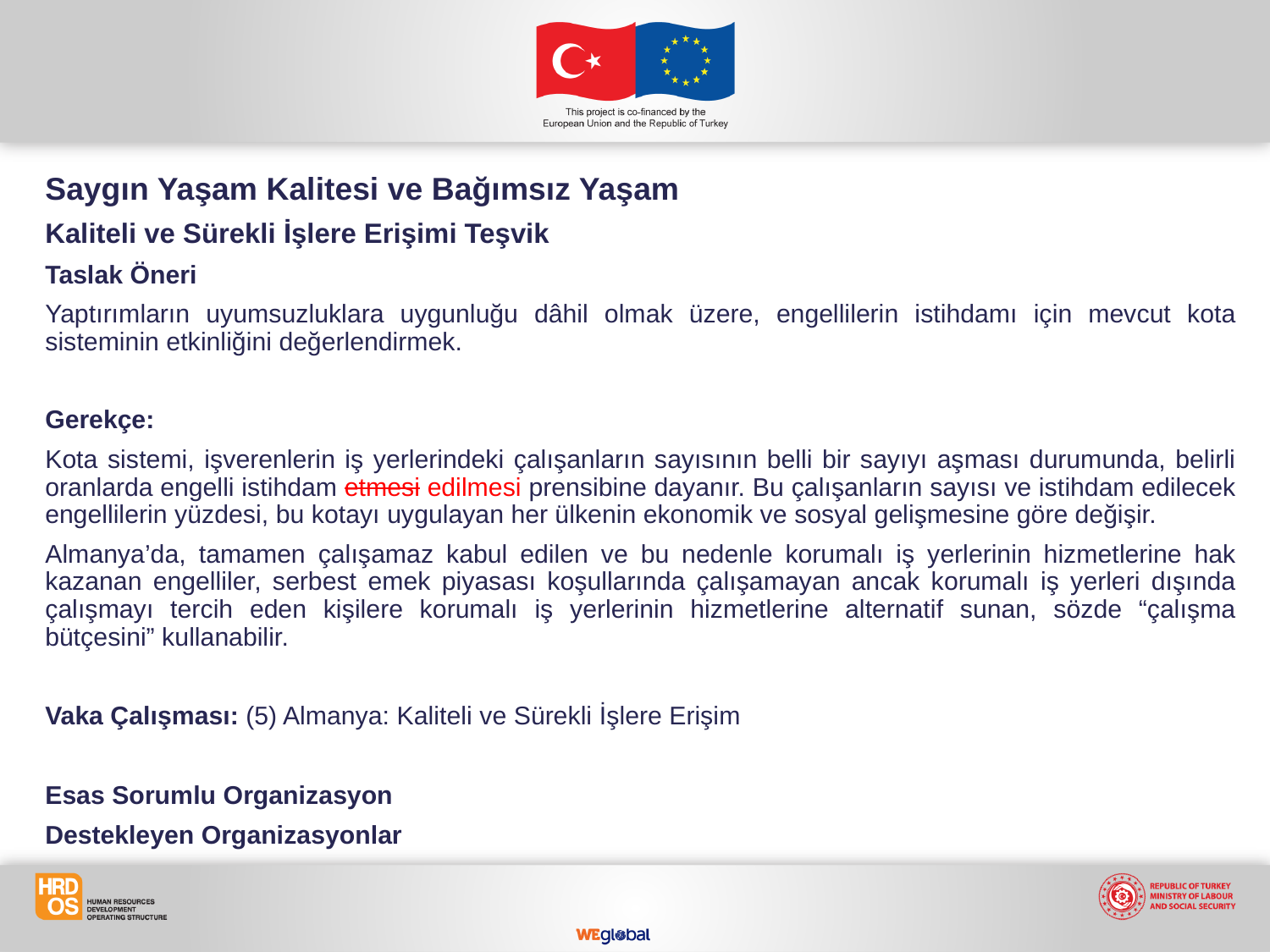

Saygın Yaşam Kalitesi ve Bağımsız Yaşam
Kaliteli ve Sürekli İşlere Erişimi Teşvik
Taslak Öneri
Yaptırımların uyumsuzluklara uygunluğu dâhil olmak üzere, engellilerin istihdamı için mevcut kota sisteminin etkinliğini değerlendirmek.

Gerekçe:
Kota sistemi, işverenlerin iş yerlerindeki çalışanların sayısının belli bir sayıyı aşması durumunda, belirli oranlarda engelli istihdam etmesi edilmesi prensibine dayanır. Bu çalışanların sayısı ve istihdam edilecek engellilerin yüzdesi, bu kotayı uygulayan her ülkenin ekonomik ve sosyal gelişmesine göre değişir.
Almanya’da, tamamen çalışamaz kabul edilen ve bu nedenle korumalı iş yerlerinin hizmetlerine hak kazanan engelliler, serbest emek piyasası koşullarında çalışamayan ancak korumalı iş yerleri dışında çalışmayı tercih eden kişilere korumalı iş yerlerinin hizmetlerine alternatif sunan, sözde “çalışma bütçesini” kullanabilir.

Vaka Çalışması: (5) Almanya: Kaliteli ve Sürekli İşlere Erişim

Esas Sorumlu Organizasyon
Destekleyen Organizasyonlar